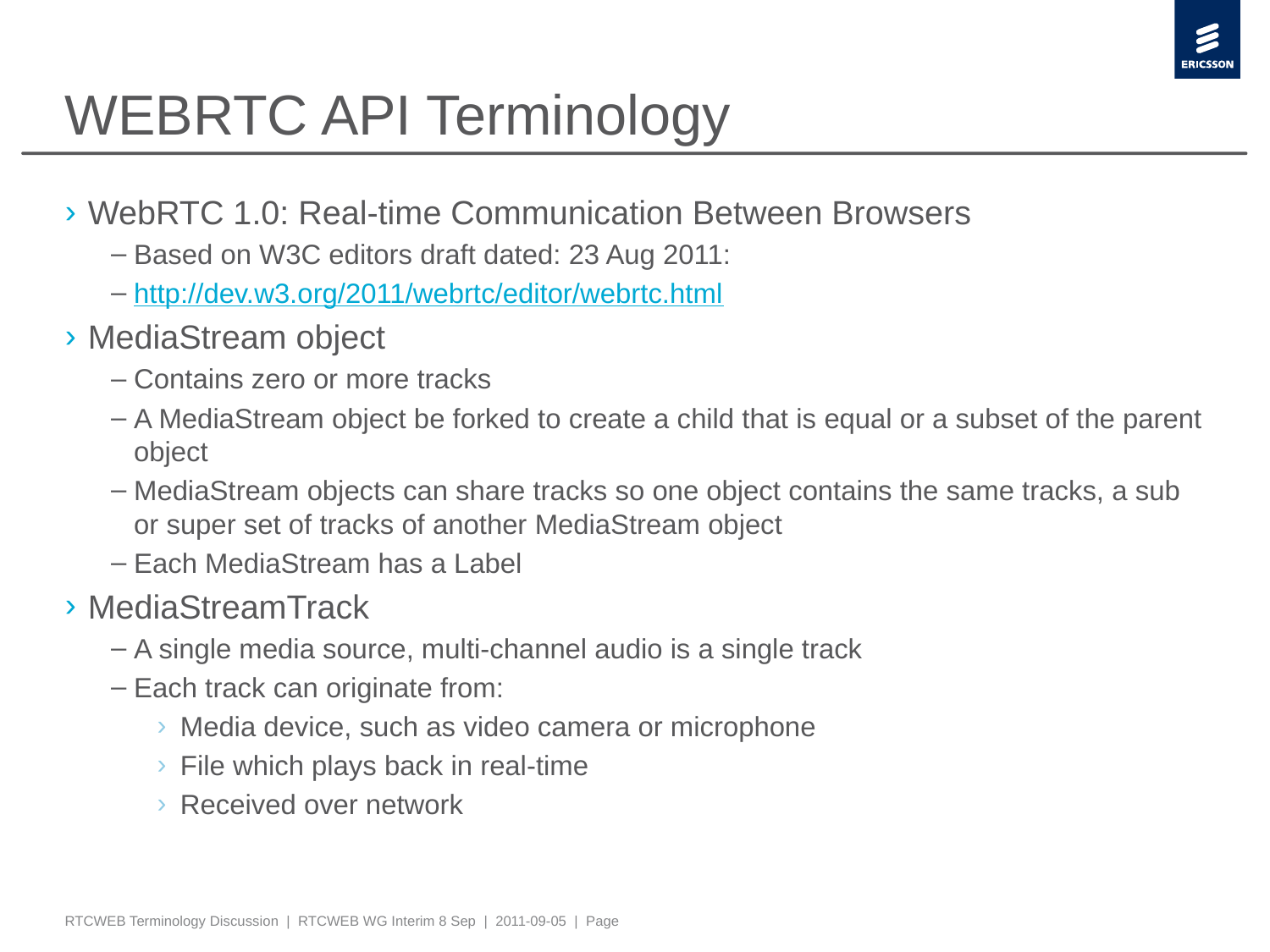

# WEBRTC API Terminology
WebRTC 1.0: Real-time Communication Between Browsers
Based on W3C editors draft dated: 23 Aug 2011:
http://dev.w3.org/2011/webrtc/editor/webrtc.html
MediaStream object
Contains zero or more tracks
A MediaStream object be forked to create a child that is equal or a subset of the parent object
MediaStream objects can share tracks so one object contains the same tracks, a sub or super set of tracks of another MediaStream object
Each MediaStream has a Label
MediaStreamTrack
A single media source, multi-channel audio is a single track
Each track can originate from:
Media device, such as video camera or microphone
File which plays back in real-time
Received over network